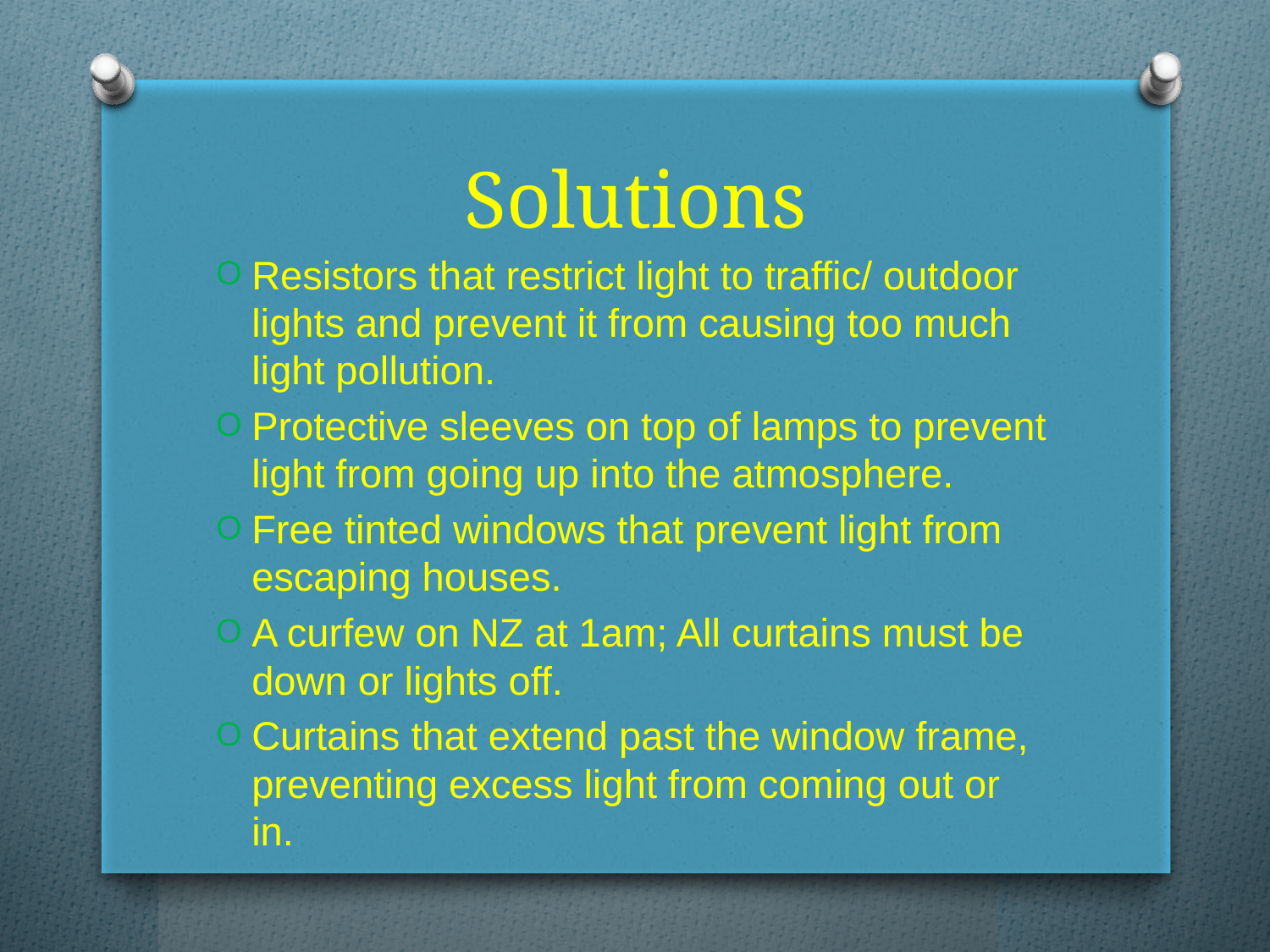

# Solutions
Resistors that restrict light to traffic/ outdoor lights and prevent it from causing too much light pollution.
Protective sleeves on top of lamps to prevent light from going up into the atmosphere.
Free tinted windows that prevent light from escaping houses.
A curfew on NZ at 1am; All curtains must be down or lights off.
Curtains that extend past the window frame, preventing excess light from coming out or in.